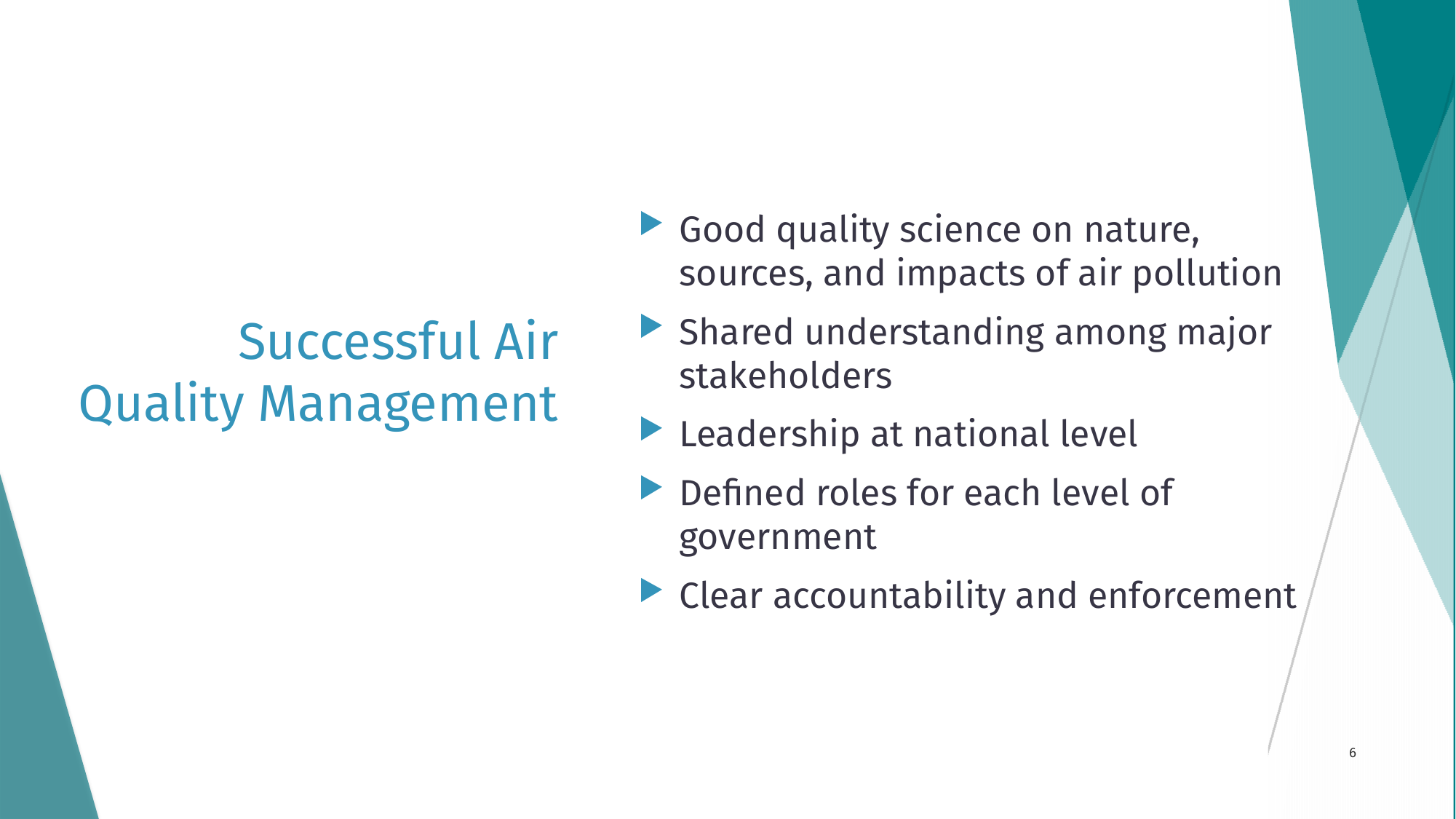

Good quality science on nature, sources, and impacts of air pollution
Shared understanding among major stakeholders
Leadership at national level
Defined roles for each level of government
Clear accountability and enforcement
# Successful Air Quality Management
6